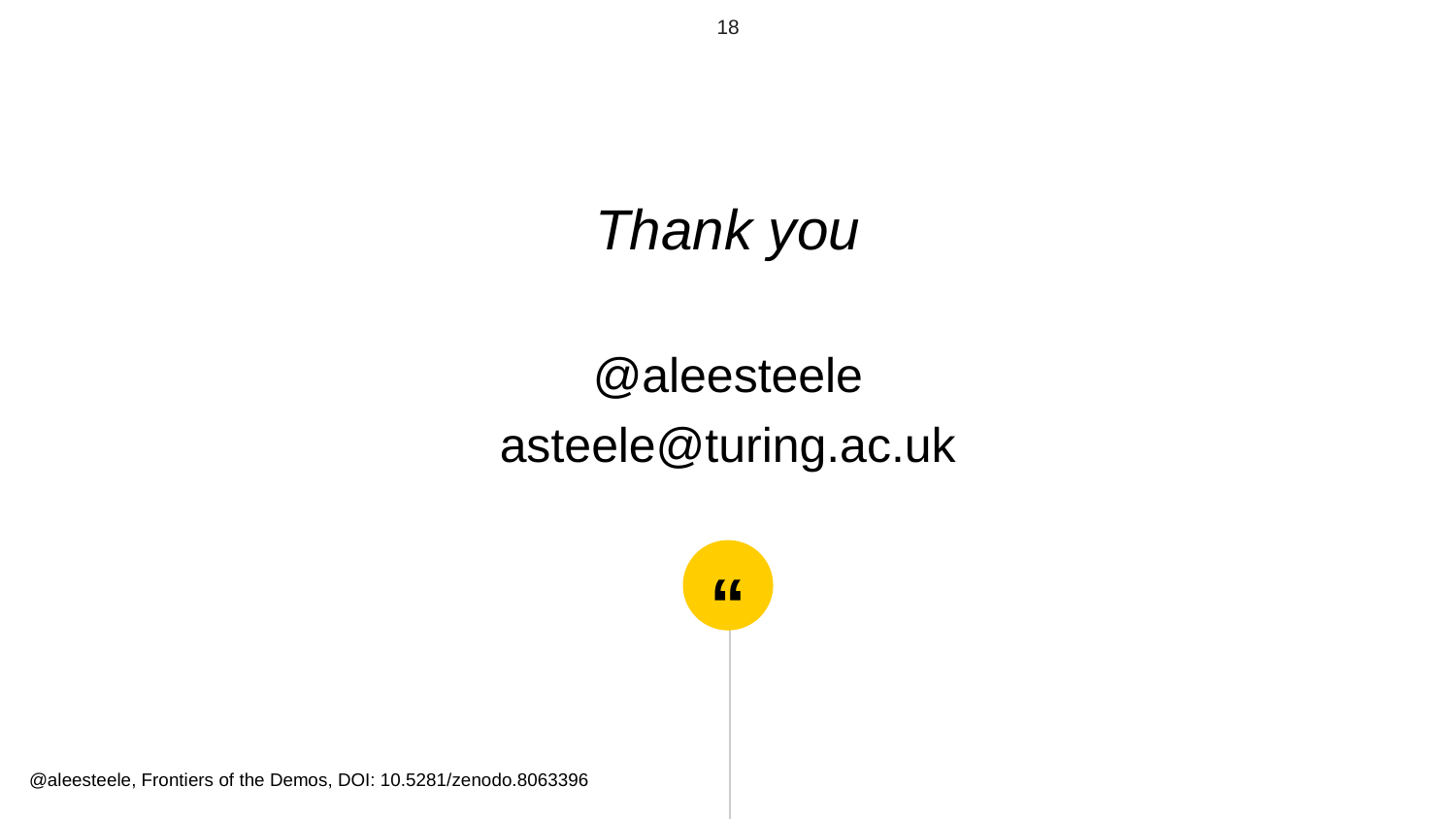

18
Thank you

@aleesteele
asteele@turing.ac.uk
@aleesteele, Frontiers of the Demos, DOI: 10.5281/zenodo.8063396